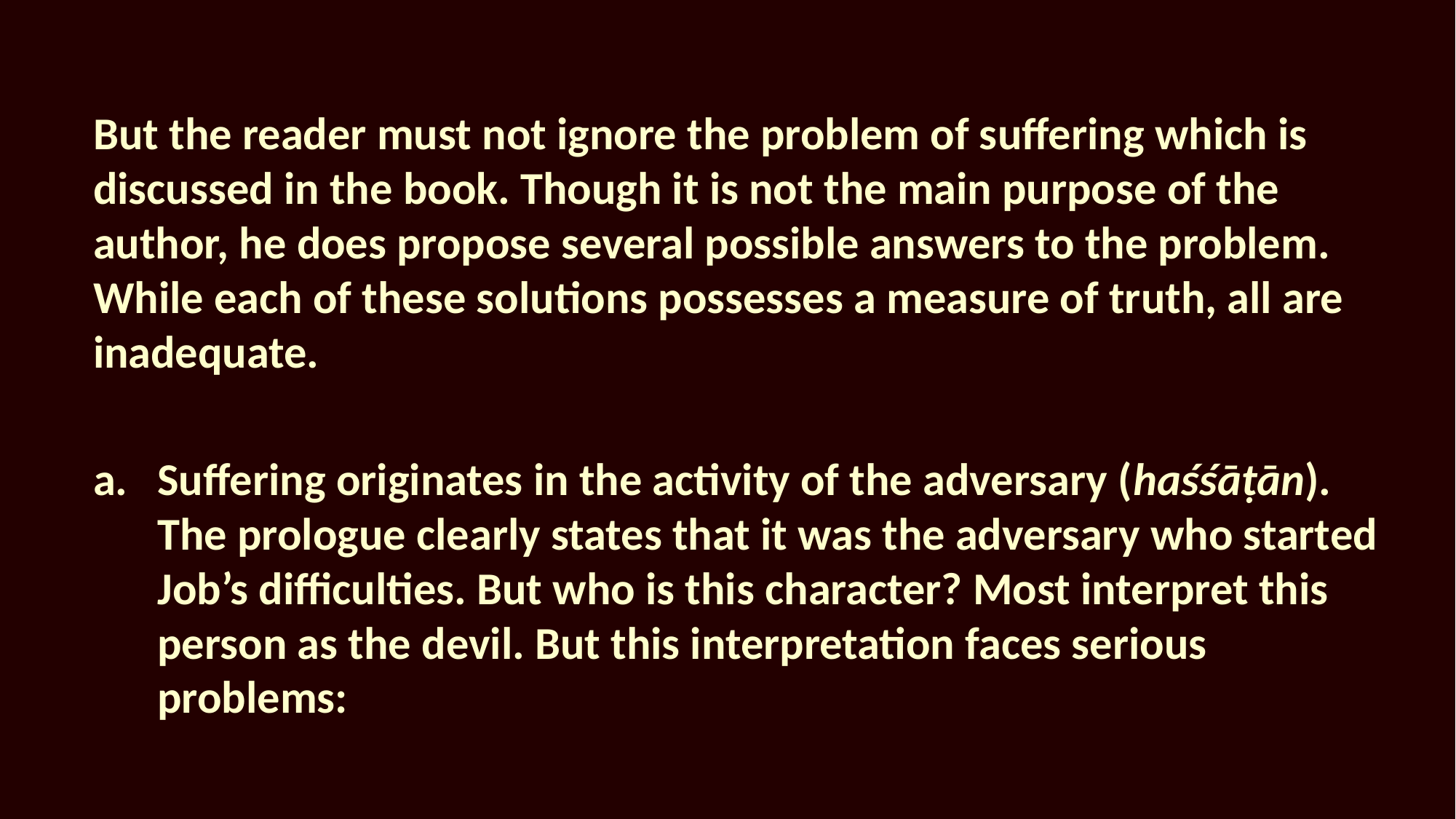

But the reader must not ignore the problem of suffering which is discussed in the book. Though it is not the main purpose of the author, he does propose several possible answers to the problem. While each of these solutions possesses a measure of truth, all are inadequate.

a.	Suffering originates in the activity of the adversary (haśśāṭān). The prologue clearly states that it was the adversary who started Job’s difficulties. But who is this character? Most interpret this person as the devil. But this interpretation faces serious problems: